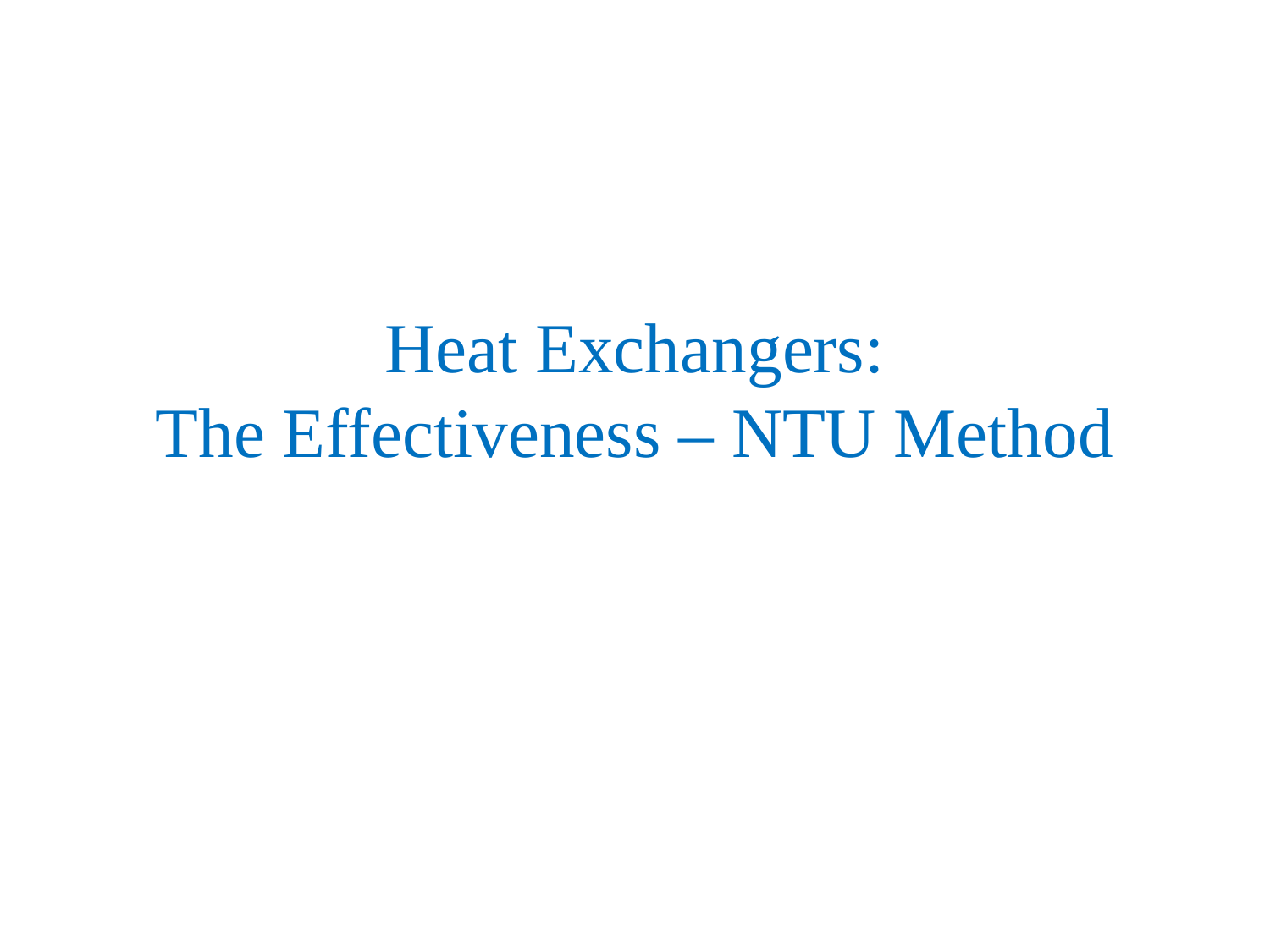

Heat Exchangers:
The Effectiveness – NTU Method